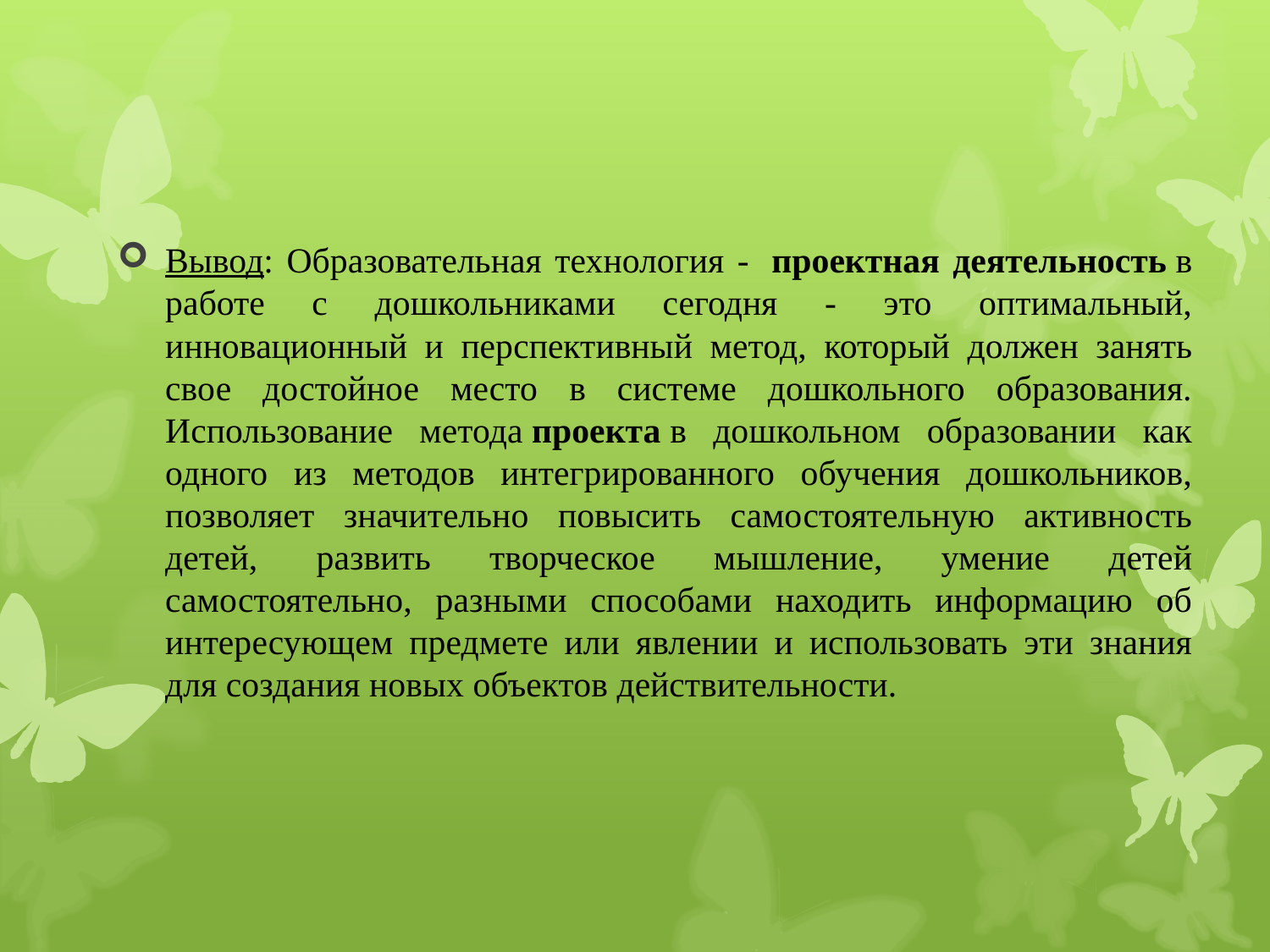

Вывод: Образовательная технология -  проектная деятельность в работе с дошкольниками сегодня - это оптимальный, инновационный и перспективный метод, который должен занять свое достойное место в системе дошкольного образования. Использование метода проекта в дошкольном образовании как одного из методов интегрированного обучения дошкольников, позволяет значительно повысить самостоятельную активность детей, развить творческое мышление, умение детей самостоятельно, разными способами находить информацию об интересующем предмете или явлении и использовать эти знания для создания новых объектов действительности.